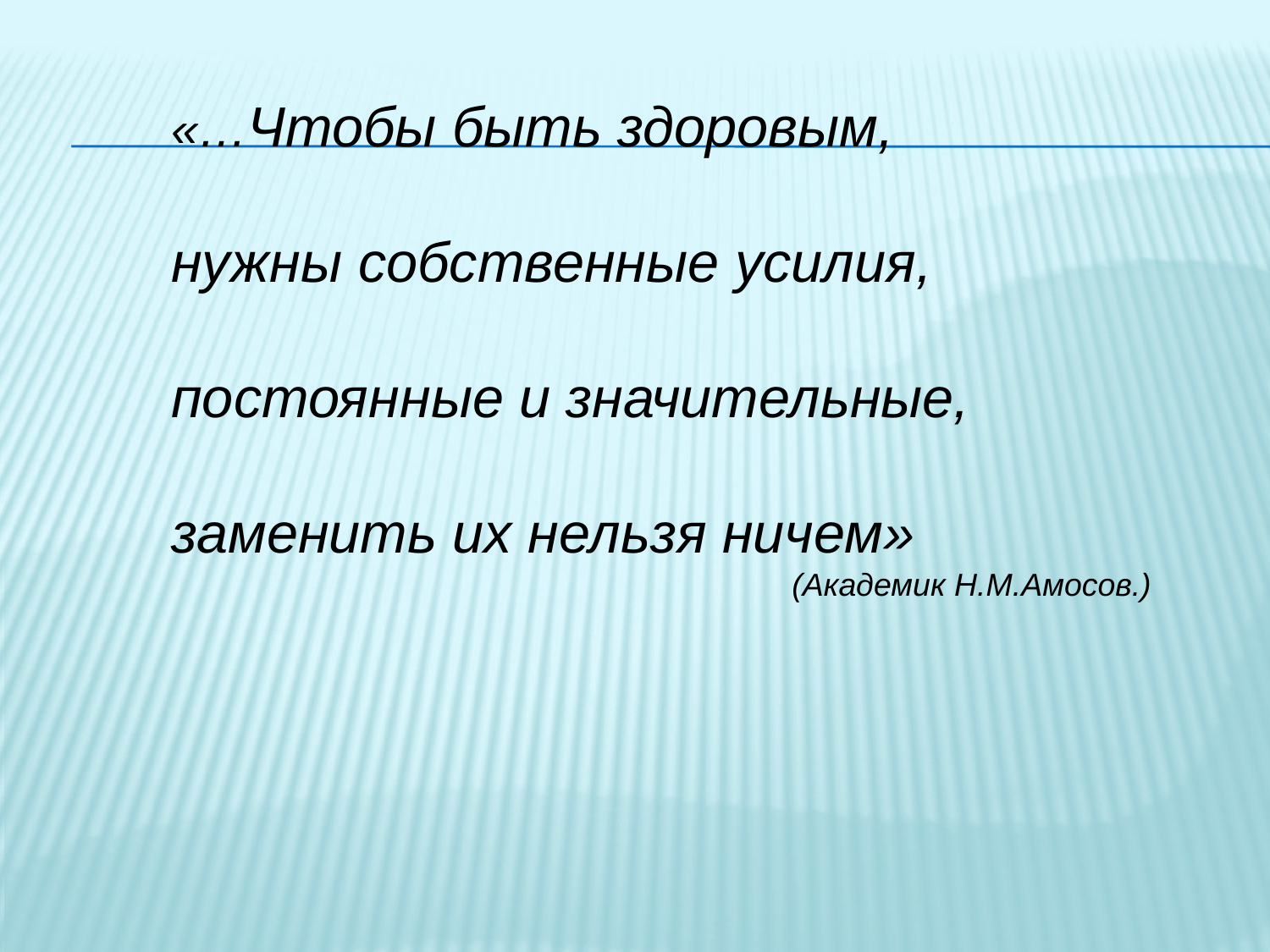

«…Чтобы быть здоровым,

нужны собственные усилия,

постоянные и значительные,

заменить их нельзя ничем»
(Академик Н.М.Амосов.)